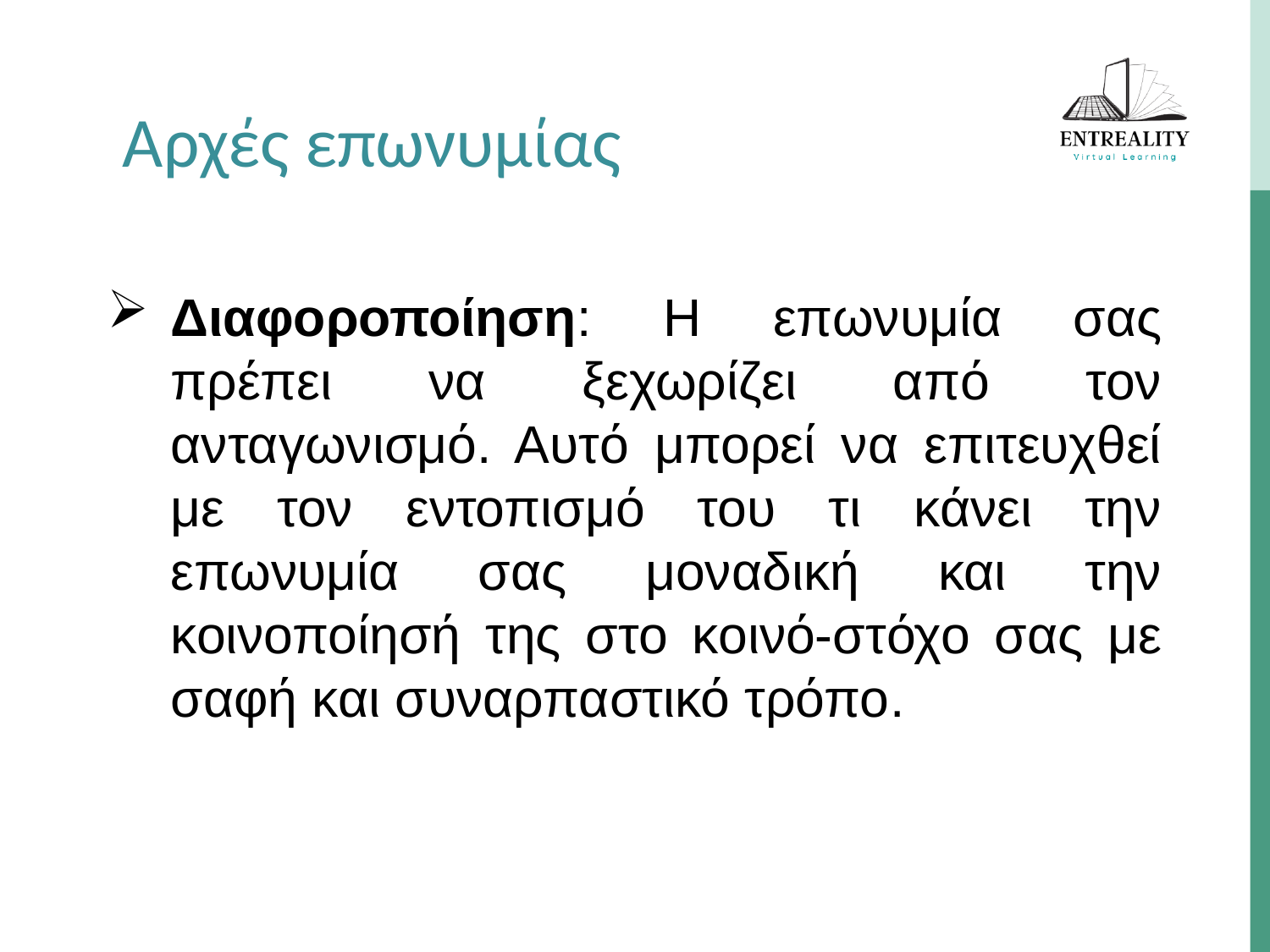

Αρχές επωνυμίας
Διαφοροποίηση: Η επωνυμία σας πρέπει να ξεχωρίζει από τον ανταγωνισμό. Αυτό μπορεί να επιτευχθεί με τον εντοπισμό του τι κάνει την επωνυμία σας μοναδική και την κοινοποίησή της στο κοινό-στόχο σας με σαφή και συναρπαστικό τρόπο.